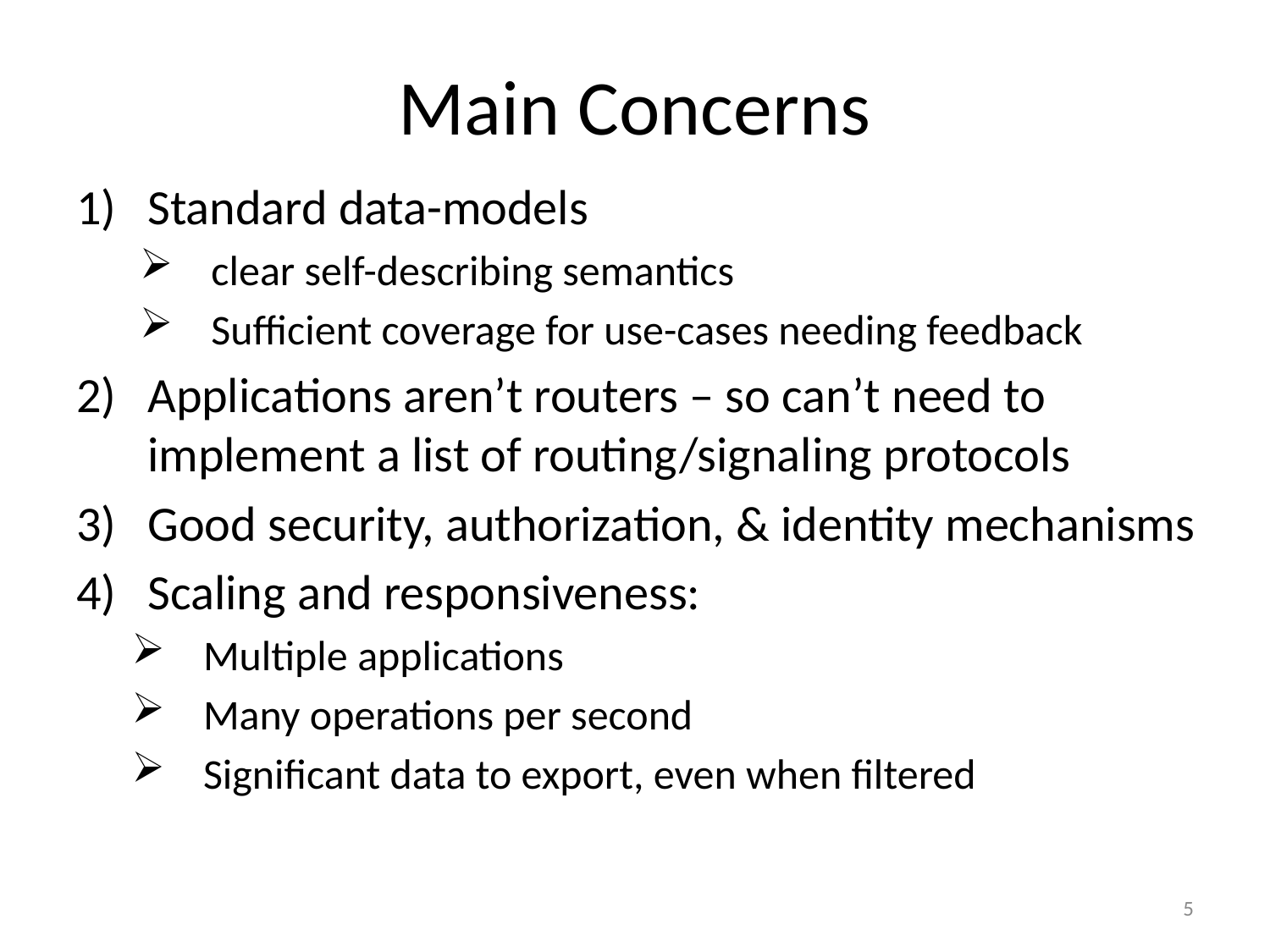

# Main Concerns
Standard data-models
clear self-describing semantics
Sufficient coverage for use-cases needing feedback
Applications aren’t routers – so can’t need to implement a list of routing/signaling protocols
Good security, authorization, & identity mechanisms
Scaling and responsiveness:
Multiple applications
Many operations per second
Significant data to export, even when filtered

5